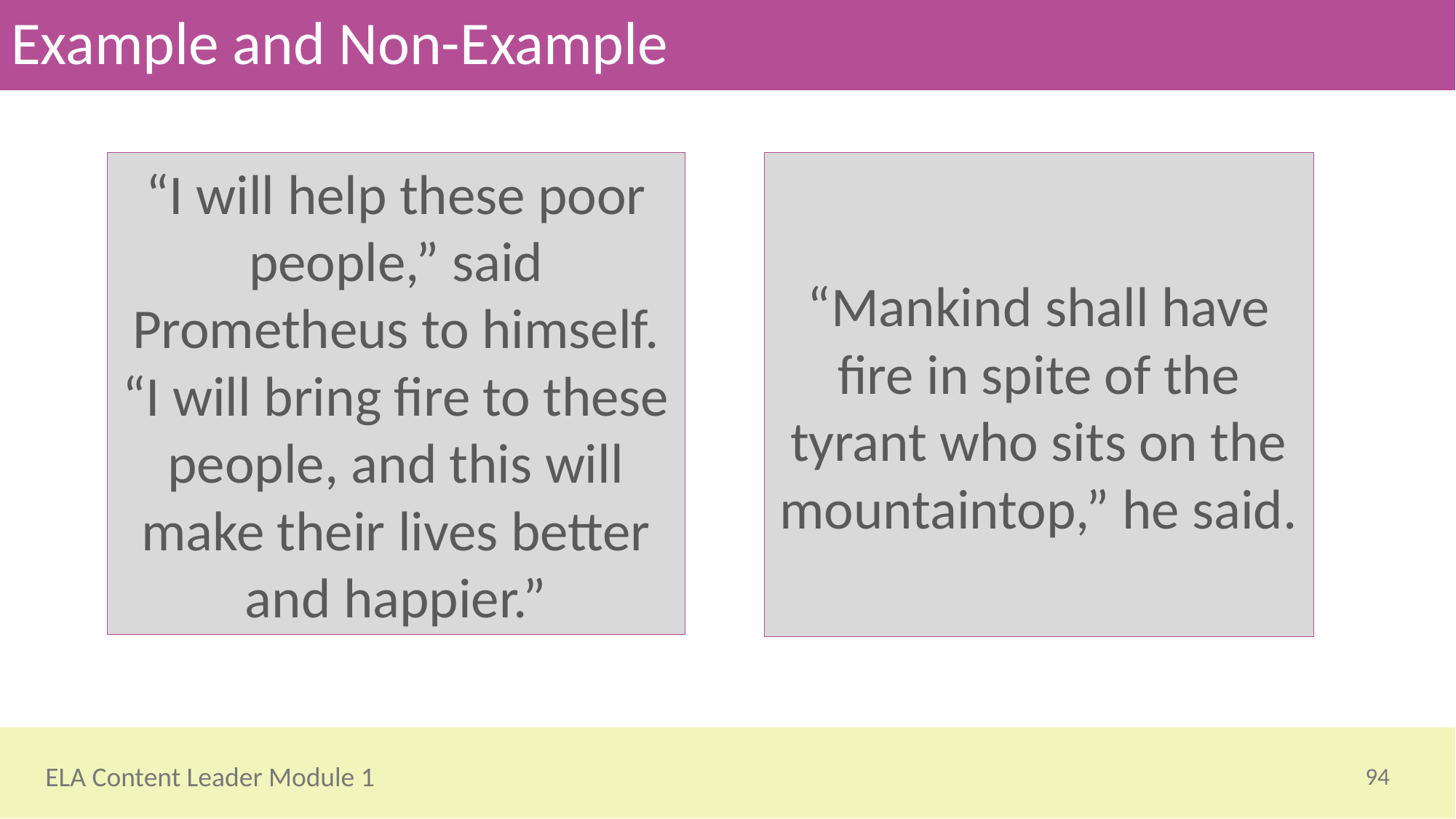

# Example and Non-Example
“I will help these poor people,” said Prometheus to himself. “I will bring fire to these people, and this will make their lives better and happier.”

“Mankind shall have fire in spite of the tyrant who sits on the mountaintop,” he said.

94